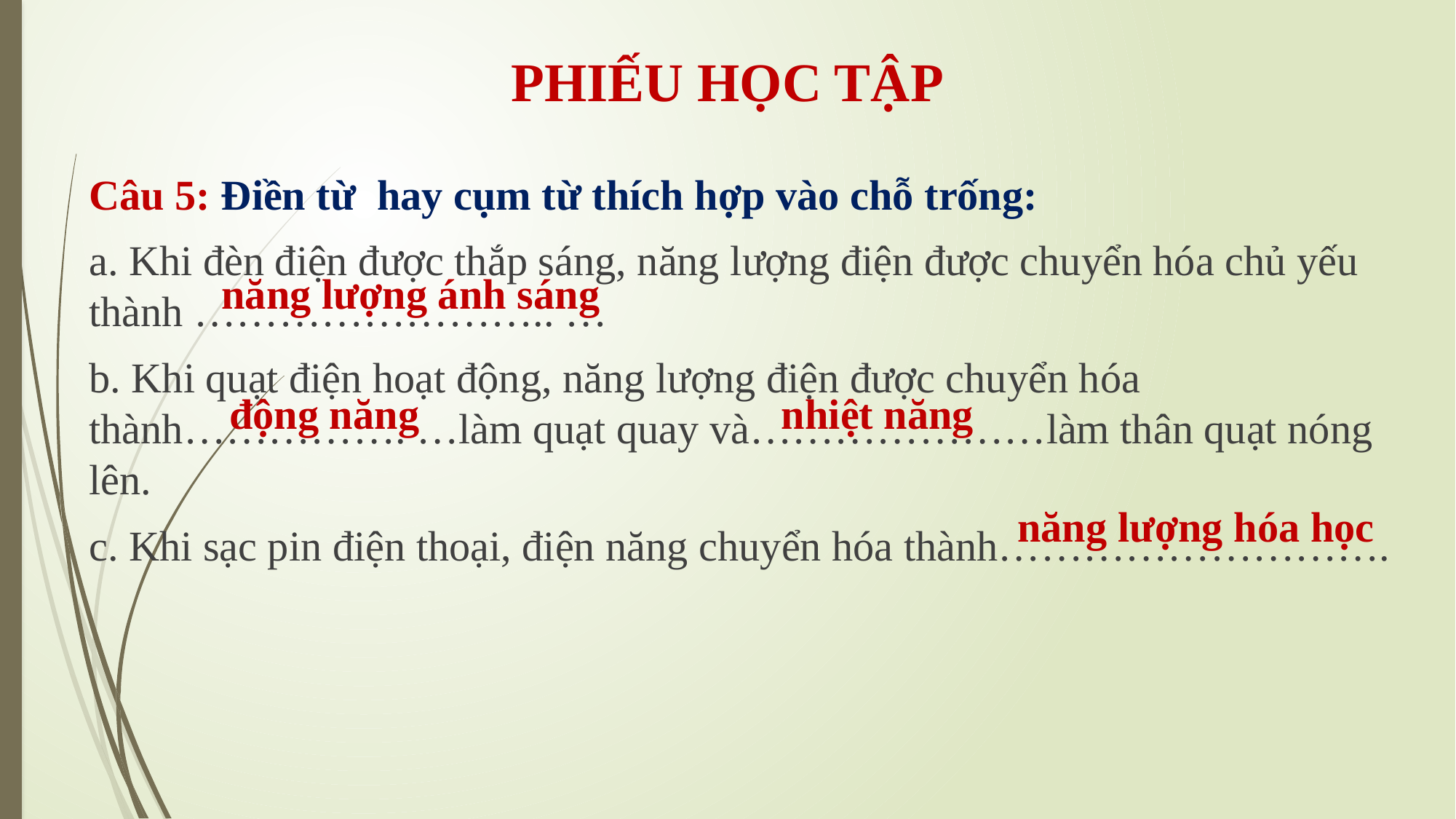

PHIẾU HỌC TẬP

Câu 5: Điền từ  hay cụm từ thích hợp vào chỗ trống:
a. Khi đèn điện được thắp sáng, năng lượng điện được chuyển hóa chủ yếu thành …………………….. …
b. Khi quạt điện hoạt động, năng lượng điện được chuyển hóa thành……………. …làm quạt quay và…………………làm thân quạt nóng lên.
c. Khi sạc pin điện thoại, điện năng chuyển hóa thành……………………….
năng lượng ánh sáng
động năng
nhiệt năng
năng lượng hóa học